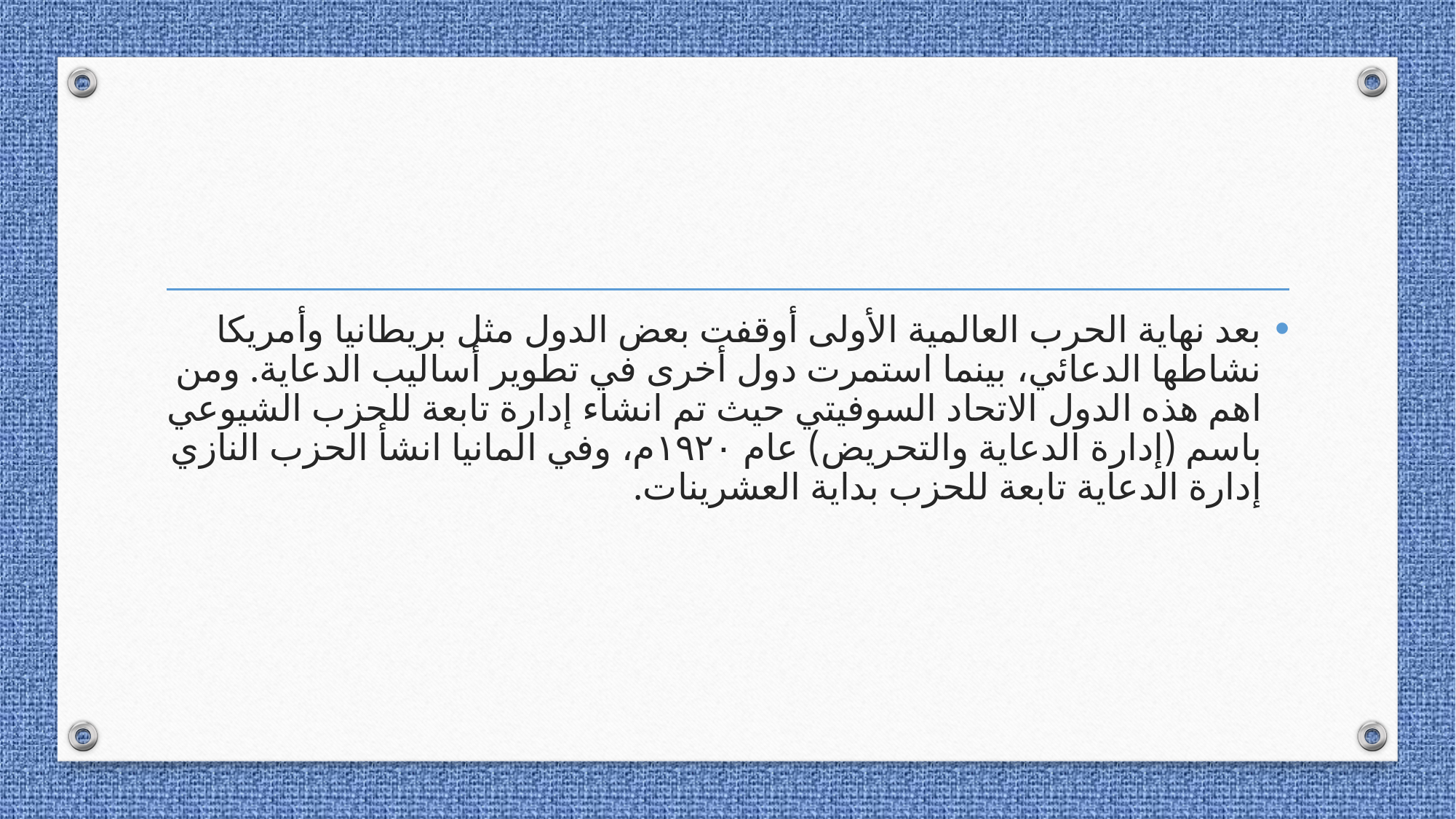

#
بعد نهاية الحرب العالمية الأولى أوقفت بعض الدول مثل بريطانيا وأمريكا نشاطها الدعائي، بينما استمرت دول أخرى في تطوير أساليب الدعاية. ومن اهم هذه الدول الاتحاد السوفيتي حيث تم انشاء إدارة تابعة للحزب الشيوعي باسم (إدارة الدعاية والتحريض) عام ١٩٢٠م، وفي المانيا انشأ الحزب النازي إدارة الدعاية تابعة للحزب بداية العشرينات.